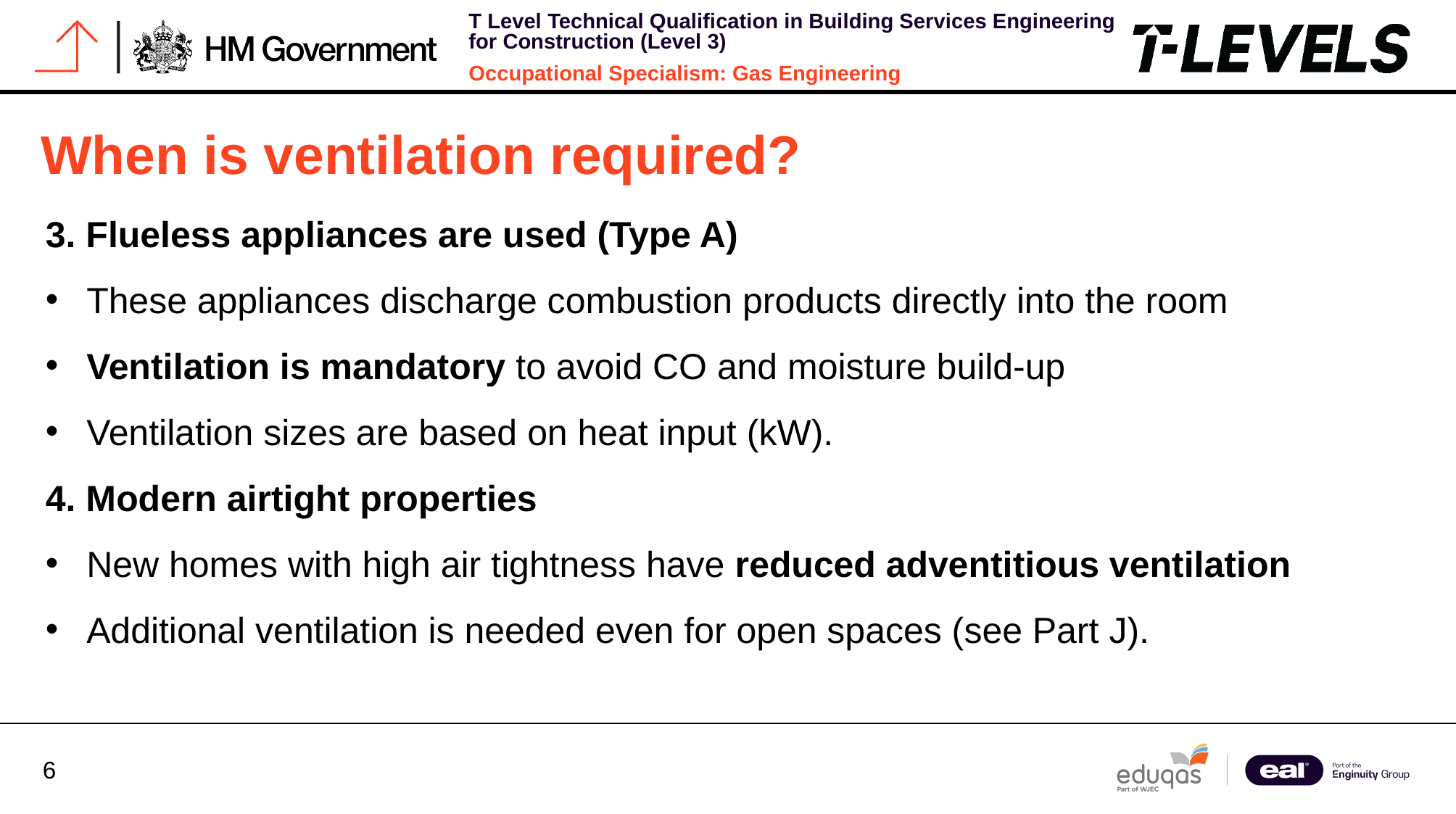

# When is ventilation required?
3. Flueless appliances are used (Type A)
These appliances discharge combustion products directly into the room
Ventilation is mandatory to avoid CO and moisture build-up
Ventilation sizes are based on heat input (kW).
4. Modern airtight properties
New homes with high air tightness have reduced adventitious ventilation
Additional ventilation is needed even for open spaces (see Part J).